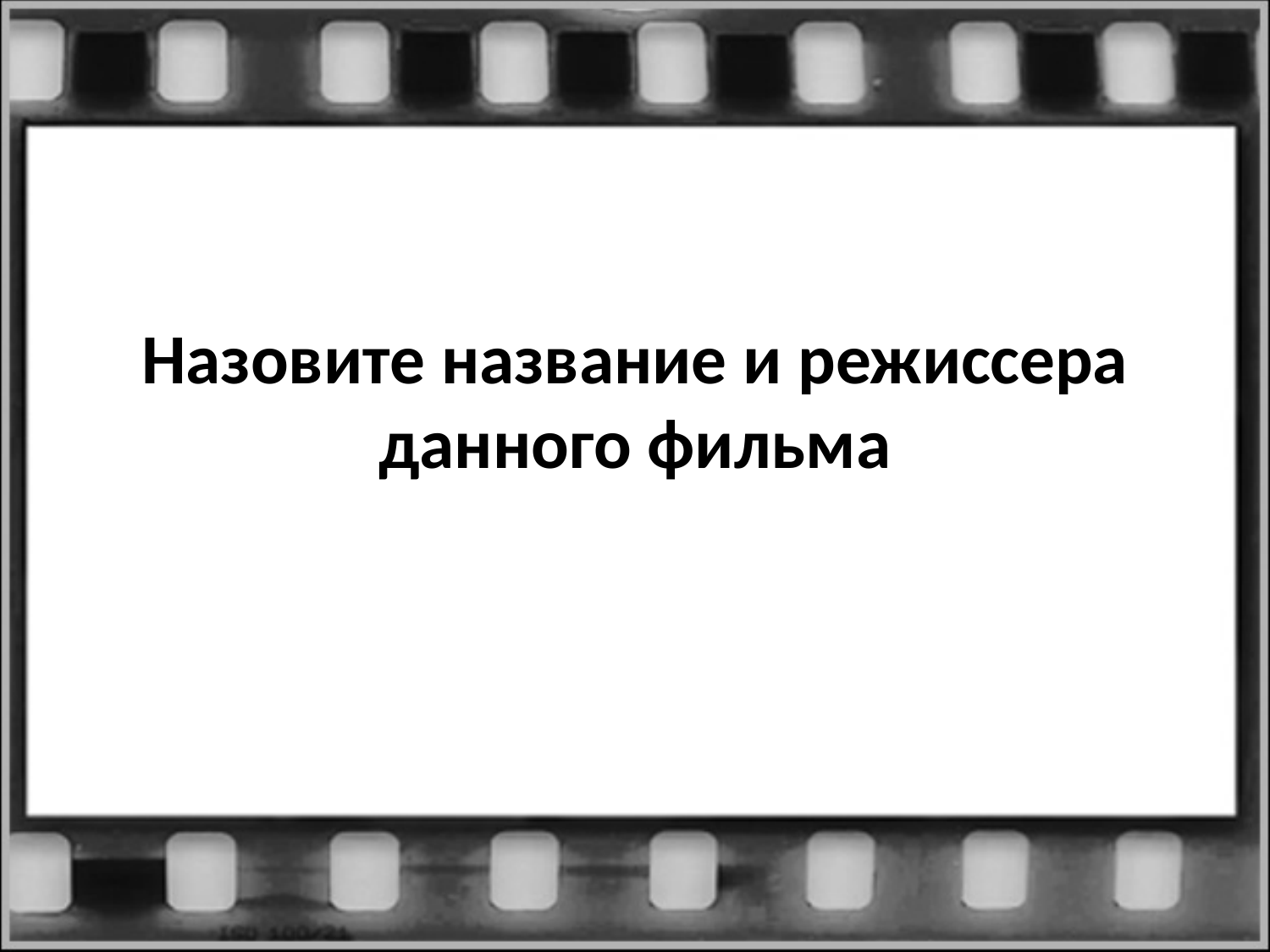

# Назовите название и режиссера данного фильма